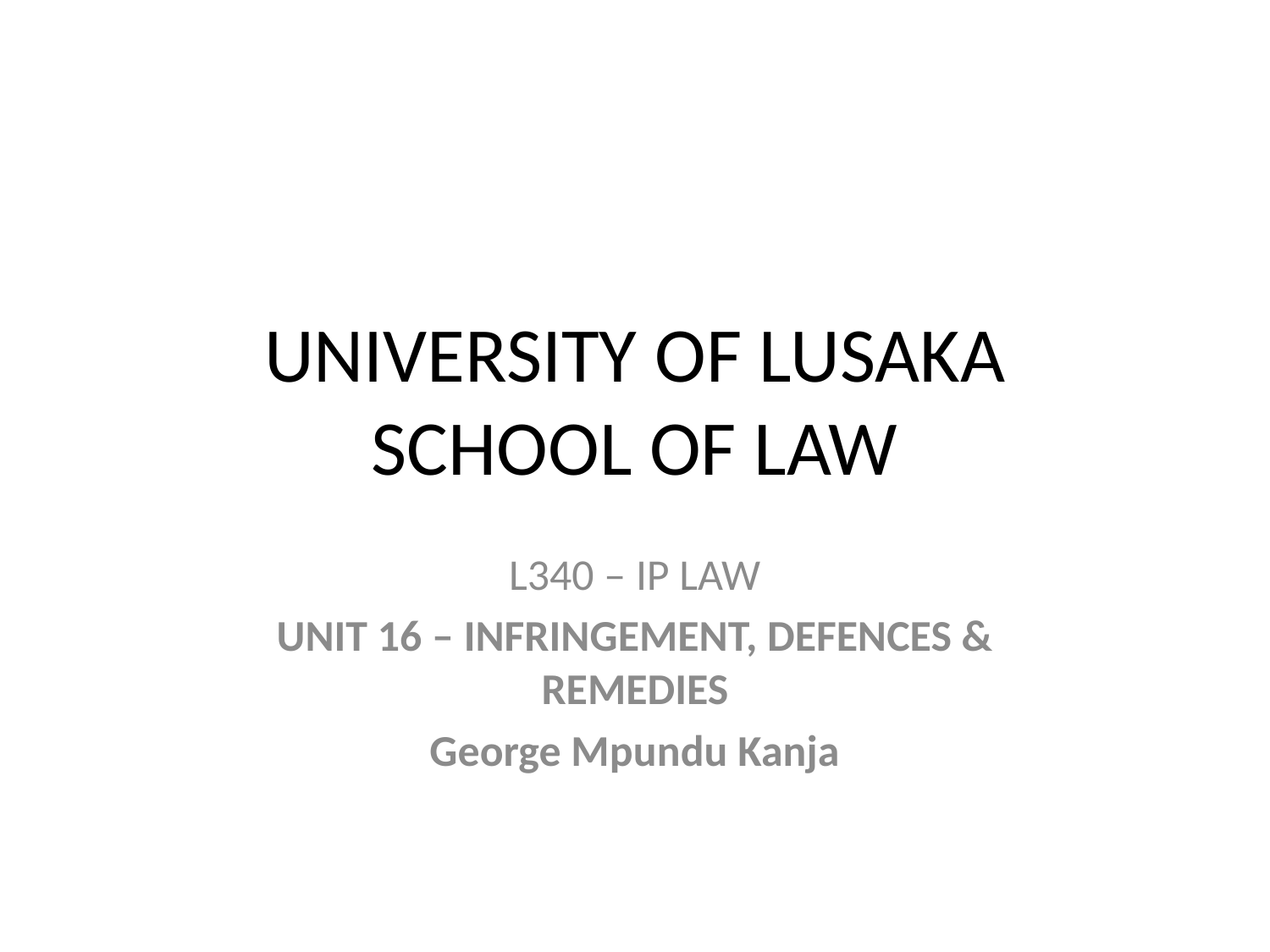

# UNIVERSITY OF LUSAKA SCHOOL OF LAW
L340 – IP LAW
UNIT 16 – INFRINGEMENT, DEFENCES & REMEDIES
George Mpundu Kanja